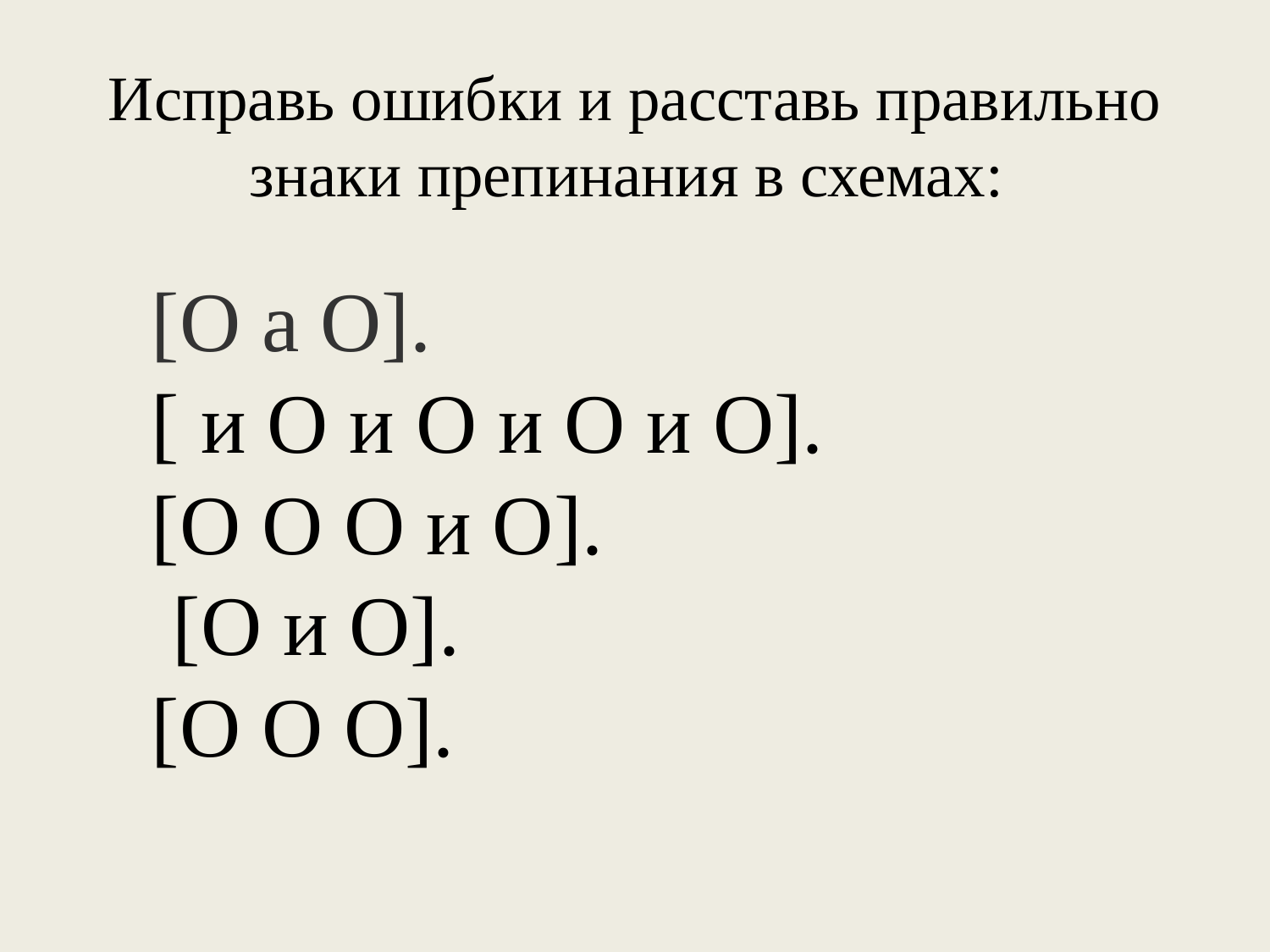

# Исправь ошибки и расставь правильно знаки препинания в схемах:
[О а О].
[ и О и О и О и О]. 
[О О О и О].
 [О и О]. 
[О О О].